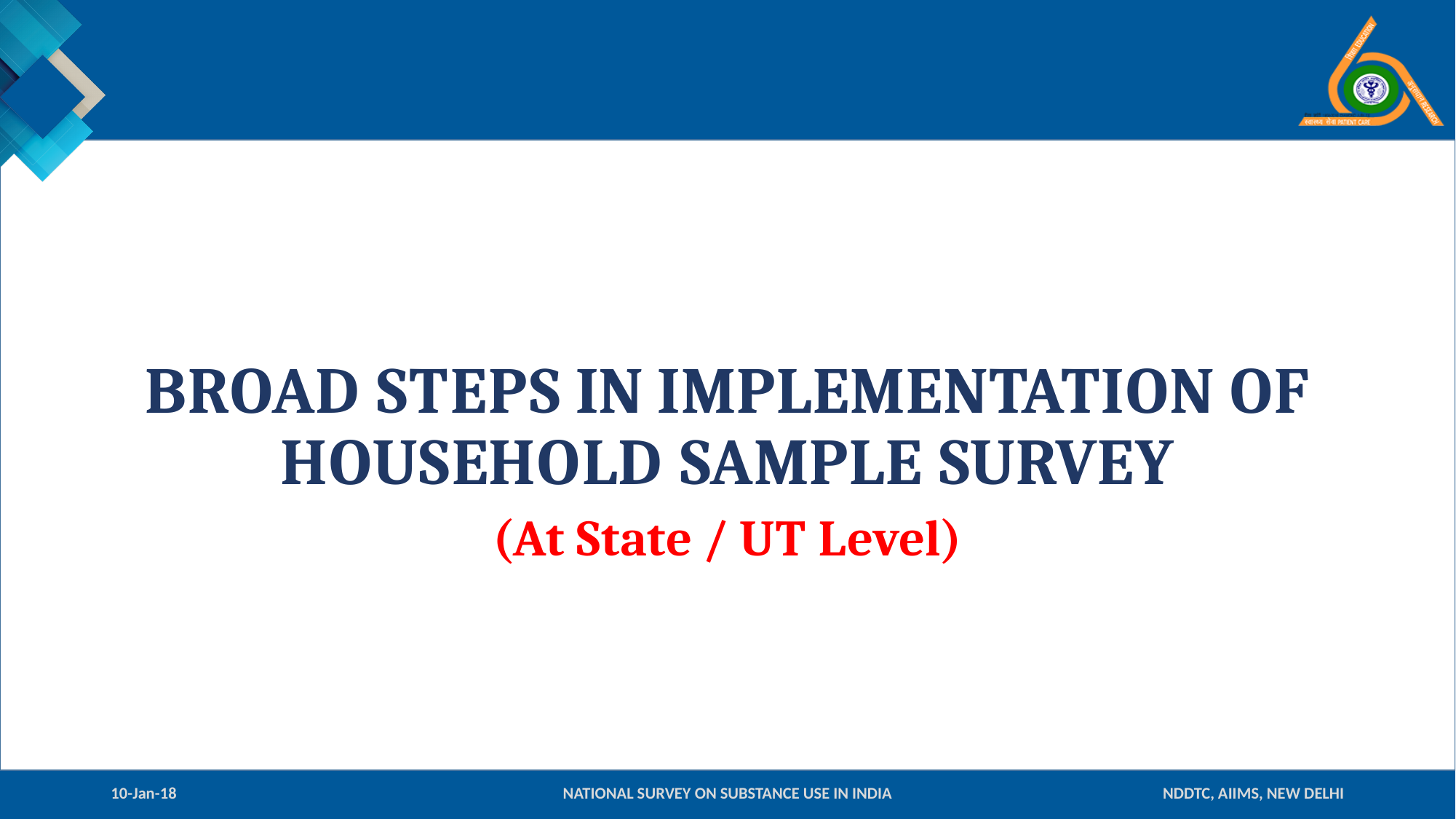

#

BROAD STEPS IN IMPLEMENTATION OF HOUSEHOLD SAMPLE SURVEY
(At State / UT Level)
10-Jan-18
NATIONAL SURVEY ON SUBSTANCE USE IN INDIA
NDDTC, AIIMS, NEW DELHI